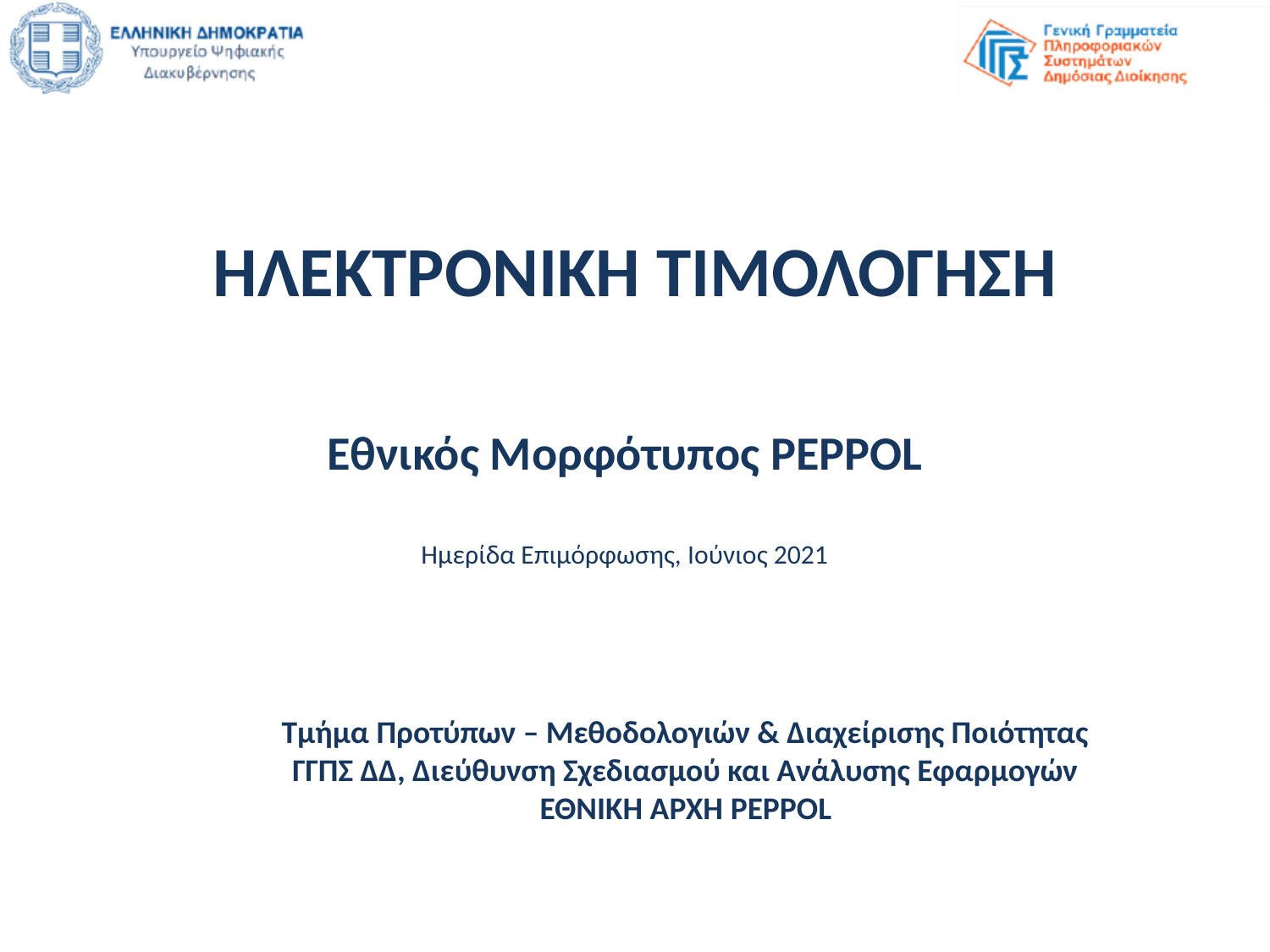

# ΗΛΕΚΤΡΟΝΙΚΗ ΤΙΜΟΛΟΓΗΣΗ
Εθνικός Μορφότυπος PEPPOL

Ημερίδα Επιμόρφωσης, Ιούνιος 2021
Τμήμα Προτύπων – Μεθοδολογιών & Διαχείρισης Ποιότητας
ΓΓΠΣ ΔΔ, Διεύθυνση Σχεδιασμού και Ανάλυσης Εφαρμογών
ΕΘΝΙΚΗ ΑΡΧΗ PEPPOL